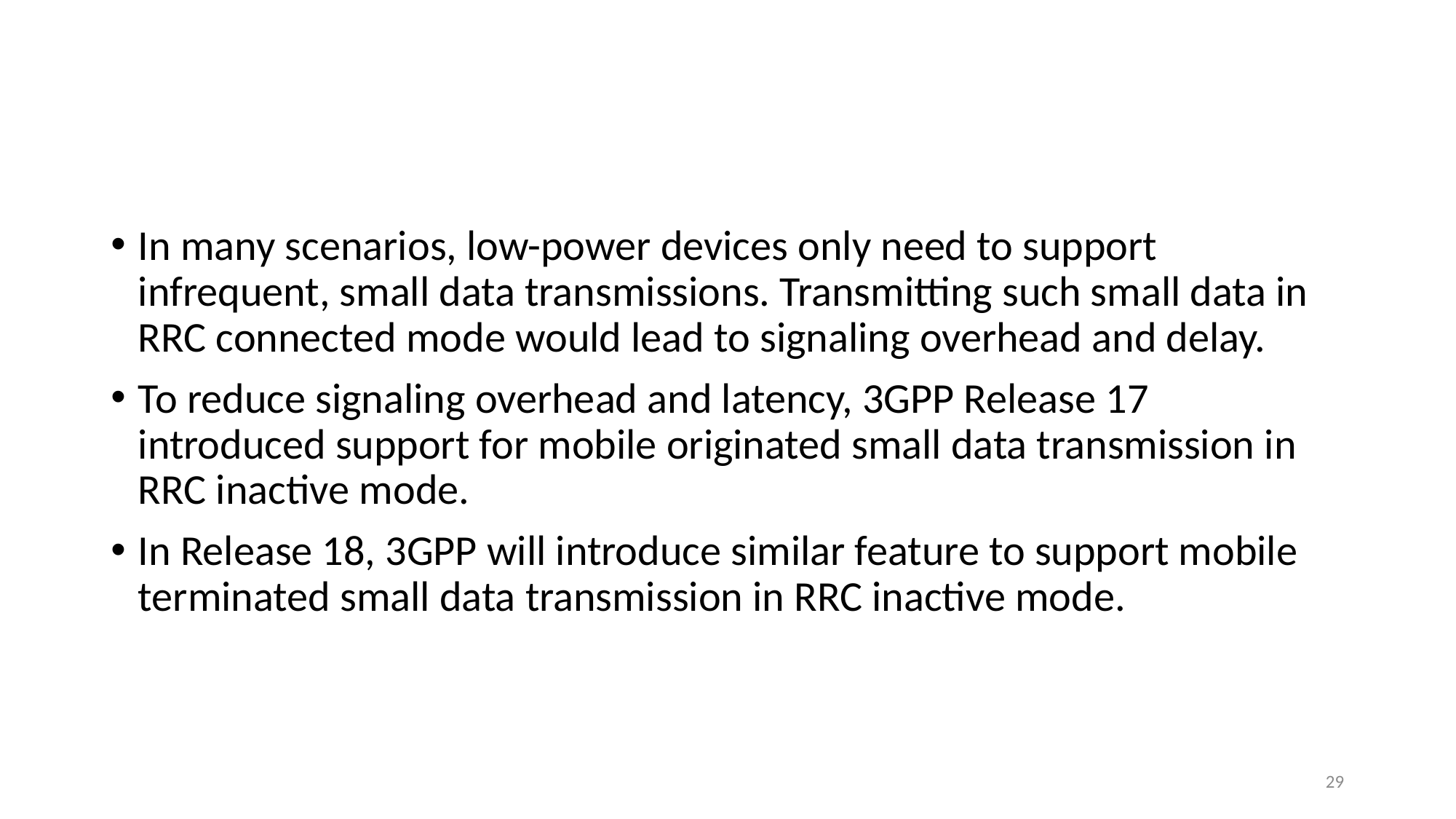

#
In many scenarios, low-power devices only need to support infrequent, small data transmissions. Transmitting such small data in RRC connected mode would lead to signaling overhead and delay.
To reduce signaling overhead and latency, 3GPP Release 17 introduced support for mobile originated small data transmission in RRC inactive mode.
In Release 18, 3GPP will introduce similar feature to support mobile terminated small data transmission in RRC inactive mode.
29